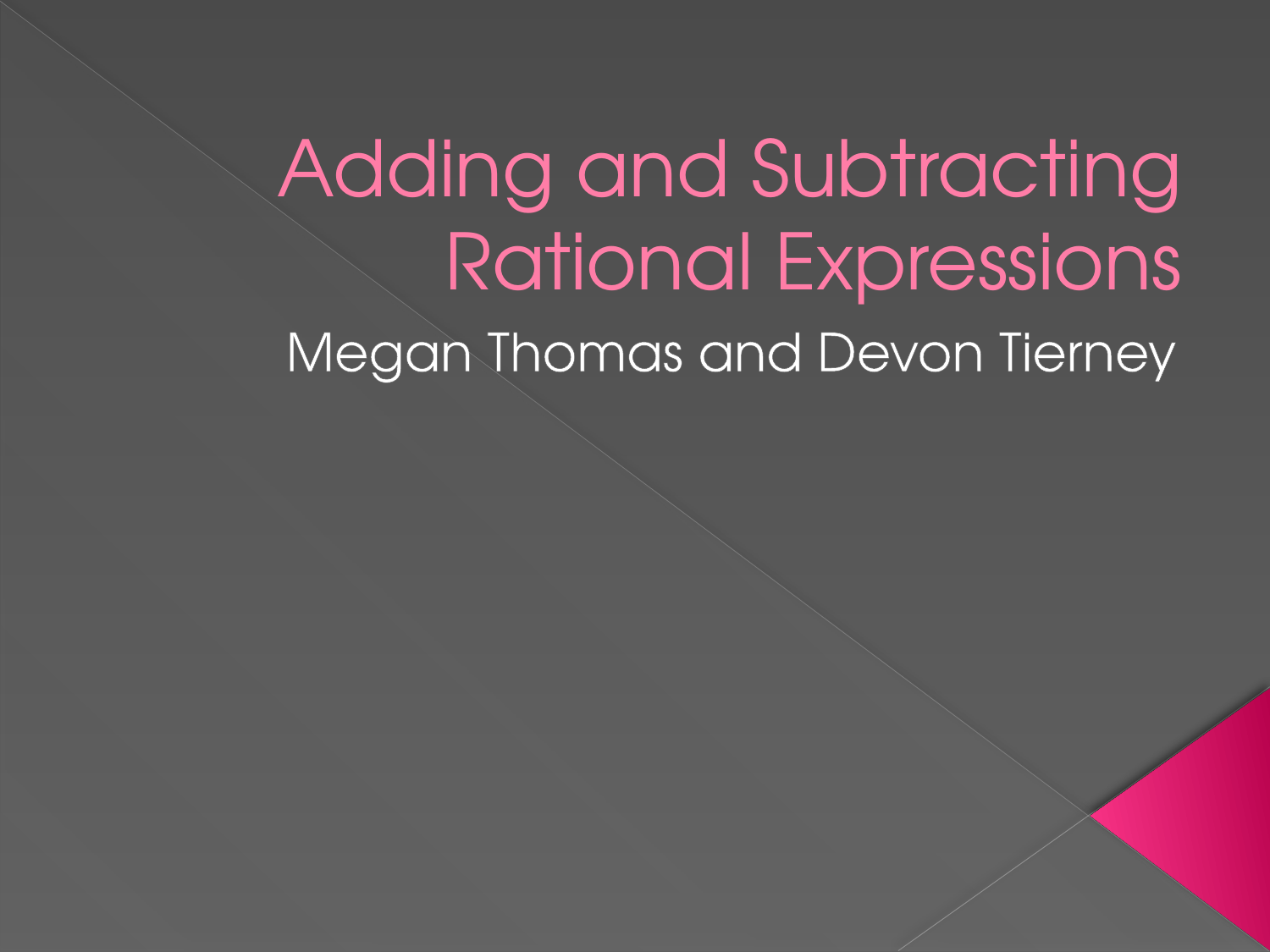

# Adding and Subtracting Rational Expressions
Megan Thomas and Devon Tierney